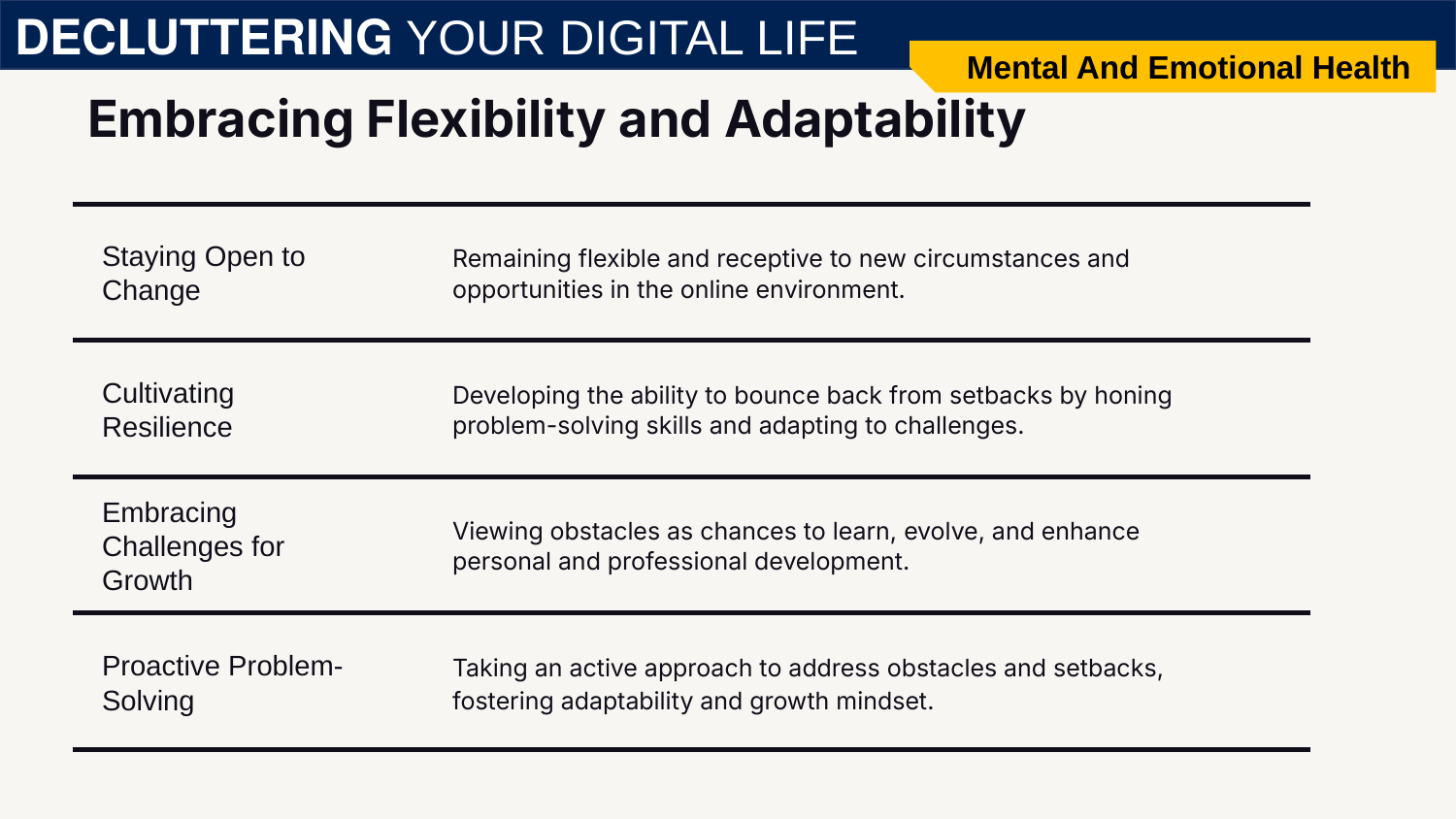

DECLUTTERING YOUR DIGITAL LIFE
Mental And Emotional Health

# Embracing Flexibility and Adaptability
Remaining flexible and receptive to new circumstances and opportunities in the online environment.
Staying Open to Change
Developing the ability to bounce back from setbacks by honing problem-solving skills and adapting to challenges.
Cultivating Resilience
Viewing obstacles as chances to learn, evolve, and enhance personal and professional development.
Embracing Challenges for Growth
Proactive Problem-Solving
Taking an active approach to address obstacles and setbacks, fostering adaptability and growth mindset.